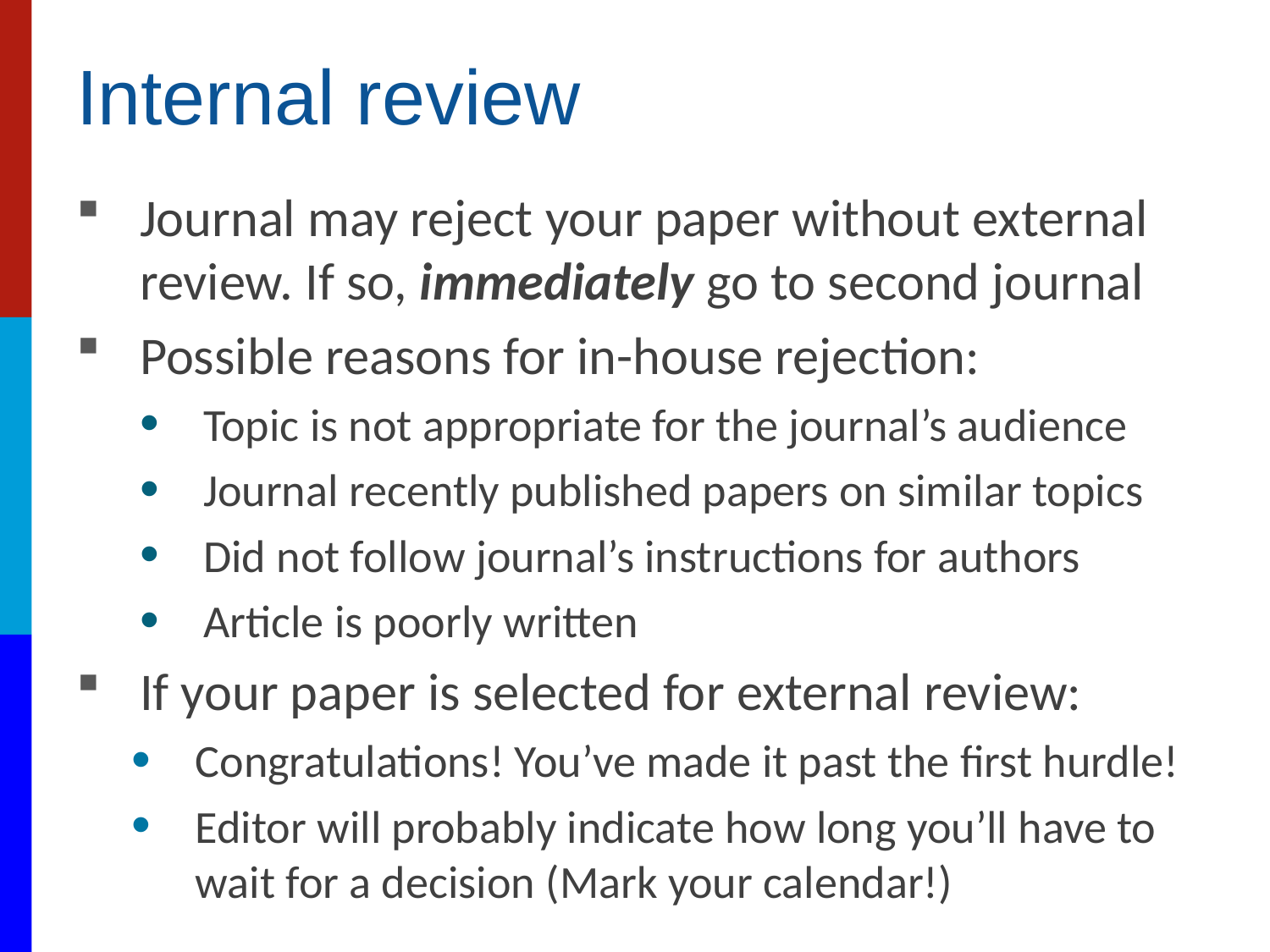

# Internal review
Journal may reject your paper without external review. If so, immediately go to second journal
Possible reasons for in-house rejection:
Topic is not appropriate for the journal’s audience
Journal recently published papers on similar topics
Did not follow journal’s instructions for authors
Article is poorly written
If your paper is selected for external review:
Congratulations! You’ve made it past the first hurdle!
Editor will probably indicate how long you’ll have to wait for a decision (Mark your calendar!)